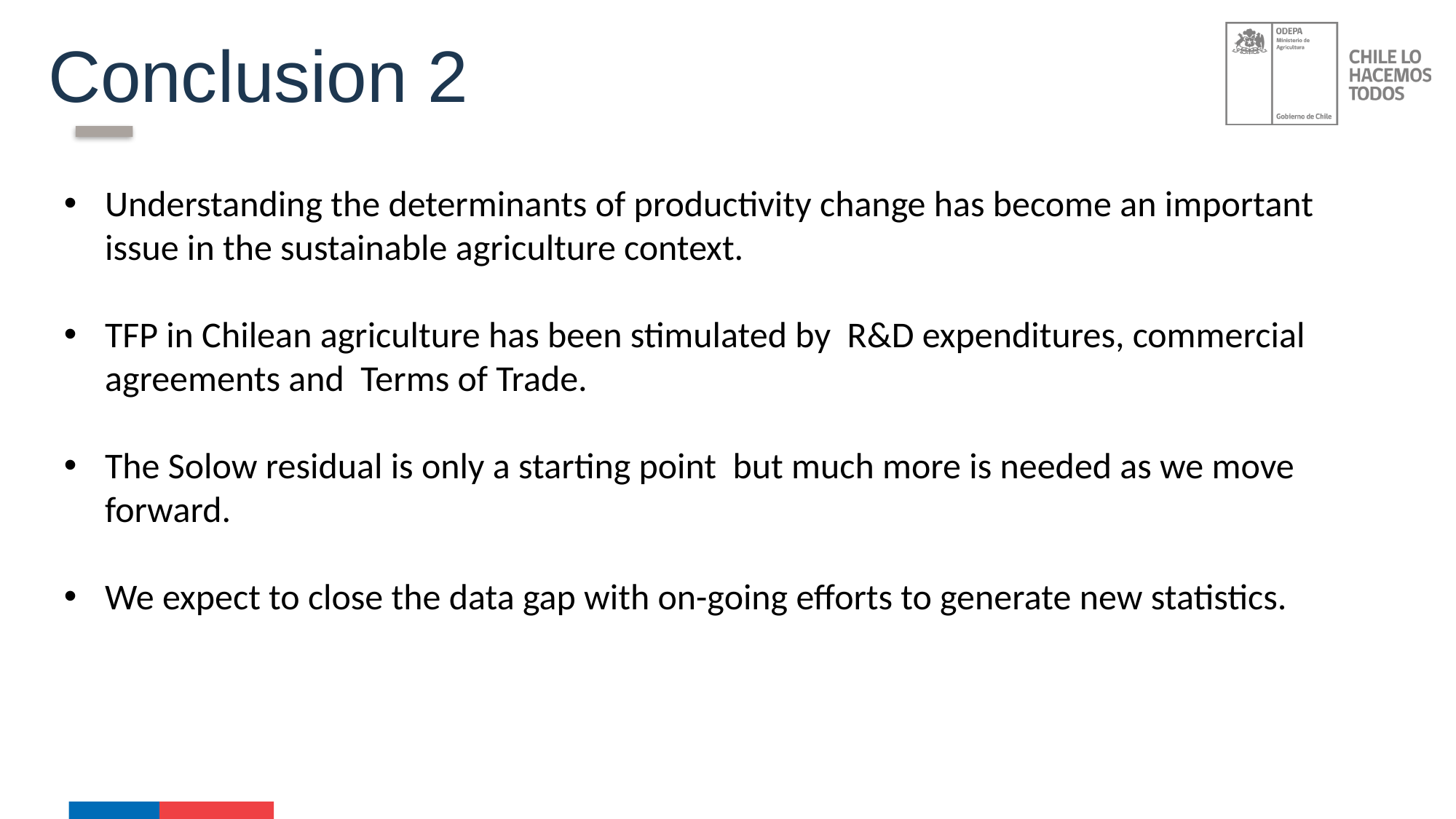

Conclusion 2

Understanding the determinants of productivity change has become an important issue in the sustainable agriculture context.

TFP in Chilean agriculture has been stimulated by  R&D expenditures, commercial agreements and  Terms of Trade.

The Solow residual is only a starting point  but much more is needed as we move forward.

We expect to close the data gap with on-going efforts to generate new statistics.

### Chart

| Category |
|---|